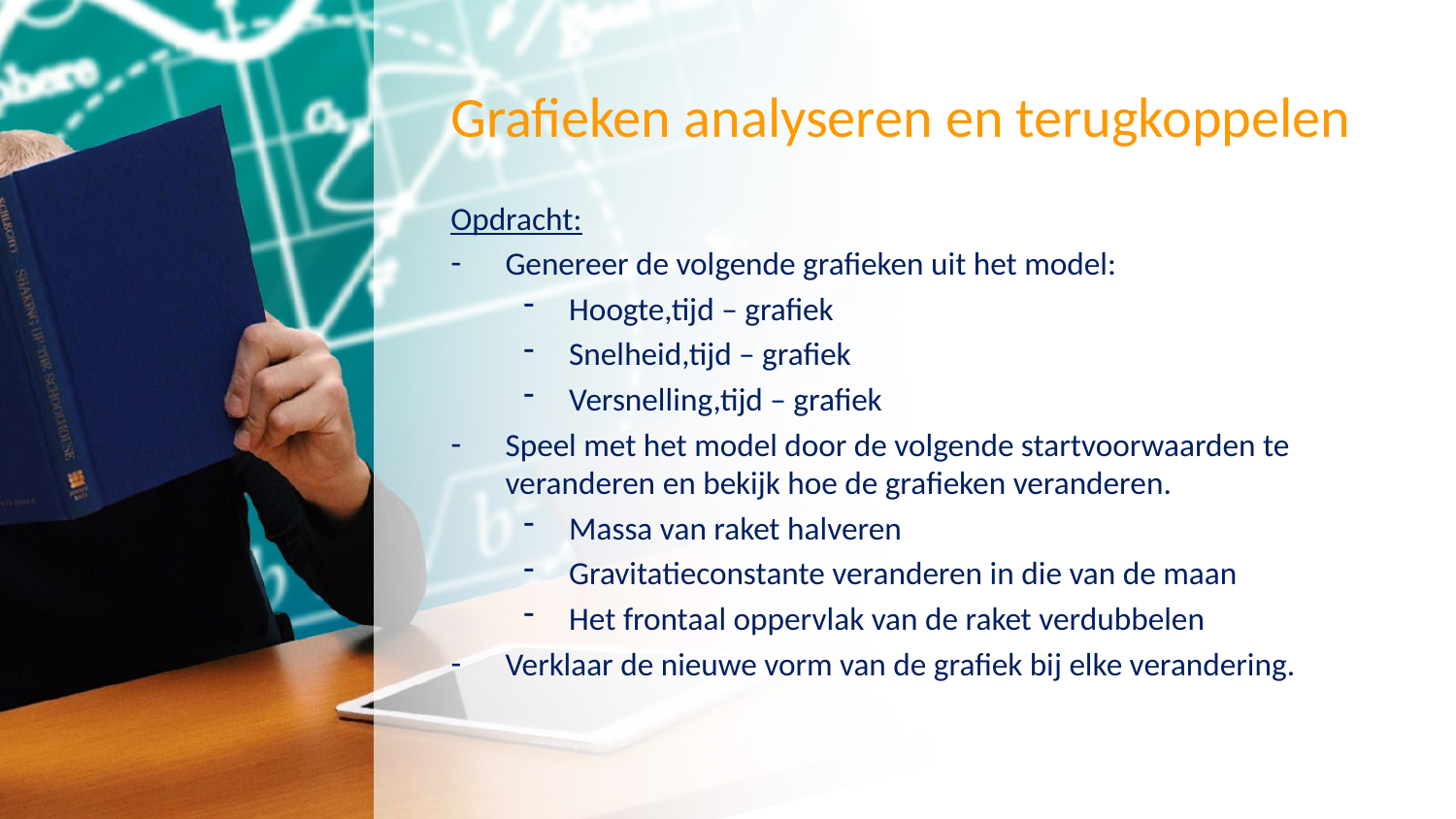

# Grafieken analyseren en terugkoppelen
Opdracht:
Genereer de volgende grafieken uit het model:
Hoogte,tijd – grafiek
Snelheid,tijd – grafiek
Versnelling,tijd – grafiek
Speel met het model door de volgende startvoorwaarden te veranderen en bekijk hoe de grafieken veranderen.
Massa van raket halveren
Gravitatieconstante veranderen in die van de maan
Het frontaal oppervlak van de raket verdubbelen
Verklaar de nieuwe vorm van de grafiek bij elke verandering.